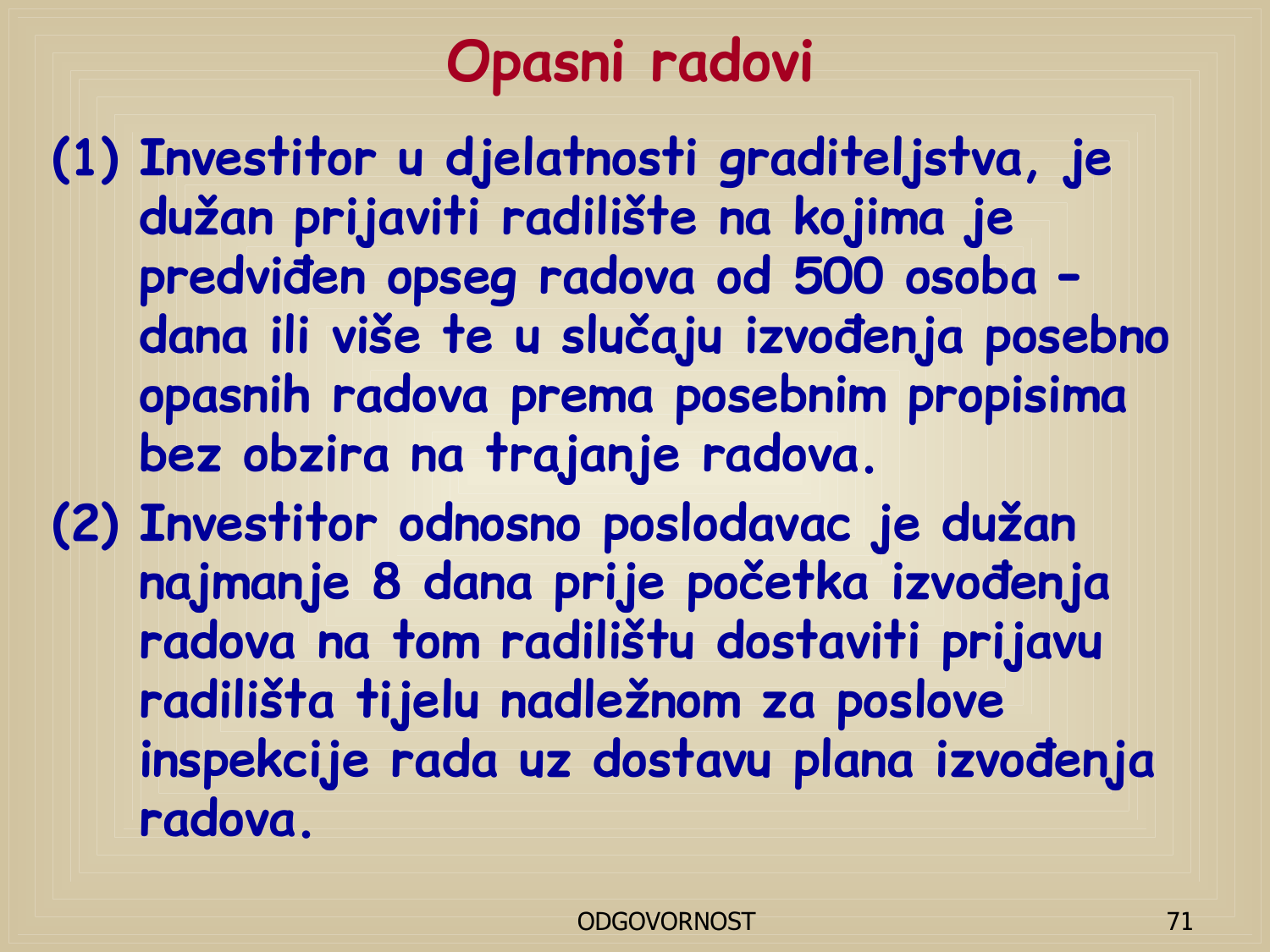

# Opasni radovi
(1)	Investitor u djelatnosti graditeljstva, je dužan prijaviti radilište na kojima je predviđen opseg radova od 500 osoba – dana ili više te u slučaju izvođenja posebno opasnih radova prema posebnim propisima bez obzira na trajanje radova.
(2) Investitor odnosno poslodavac je dužan najmanje 8 dana prije početka izvođenja radova na tom radilištu dostaviti prijavu radilišta tijelu nadležnom za poslove inspekcije rada uz dostavu plana izvođenja radova.
ODGOVORNOST
71